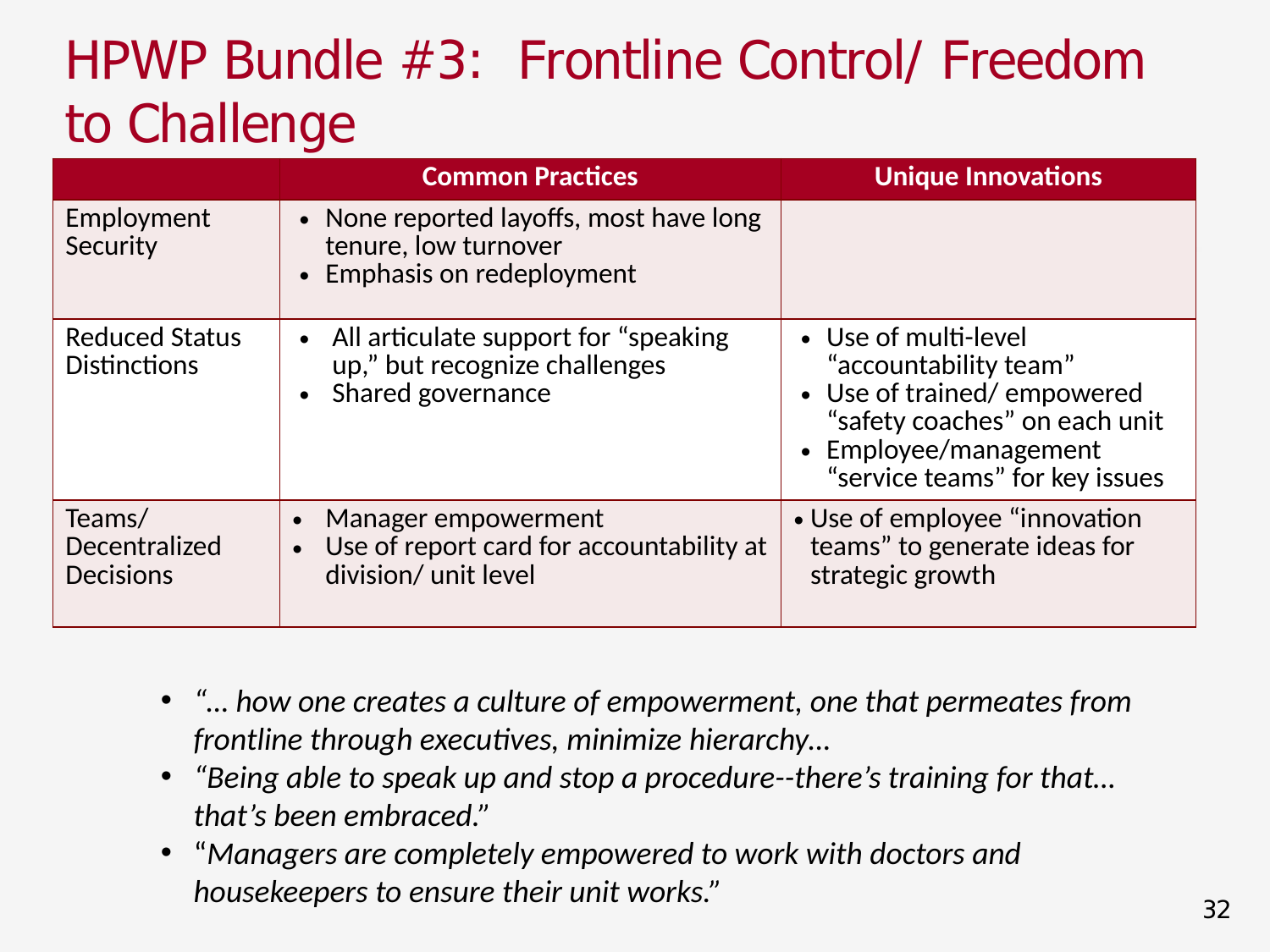

# HPWP Bundle #3:  Frontline Control/ Freedom to Challenge
|  | Common Practices | Unique Innovations |
| --- | --- | --- |
| Employment Security | None reported layoffs, most have long tenure, low turnover Emphasis on redeployment |  |
| Reduced Status Distinctions | All articulate support for “speaking up,” but recognize challenges Shared governance | Use of multi-level “accountability team” Use of trained/ empowered “safety coaches” on each unit Employee/management “service teams” for key issues |
| Teams/ Decentralized Decisions | Manager empowerment Use of report card for accountability at division/ unit level | Use of employee “innovation teams” to generate ideas for strategic growth |
“… how one creates a culture of empowerment, one that permeates from frontline through executives, minimize hierarchy…
“Being able to speak up and stop a procedure--there’s training for that…that’s been embraced.”
“Managers are completely empowered to work with doctors and housekeepers to ensure their unit works.”
32